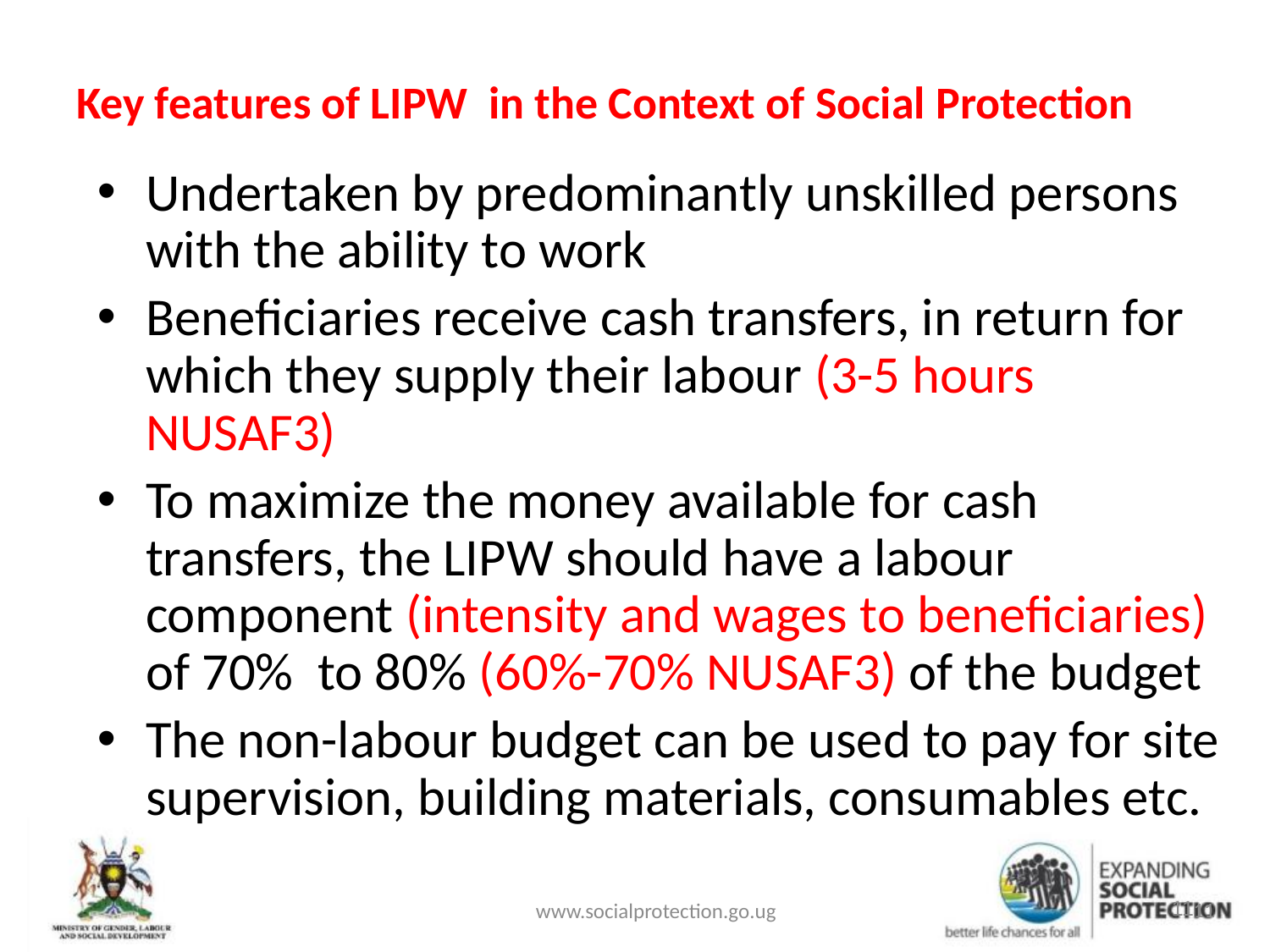

# Key features of LIPW  in the Context of Social Protection
Undertaken by predominantly unskilled persons with the ability to work
Beneficiaries receive cash transfers, in return for which they supply their labour (3-5 hours NUSAF3)
To maximize the money available for cash transfers, the LIPW should have a labour component (intensity and wages to beneficiaries) of 70%  to 80% (60%-70% NUSAF3) of the budget
The non-labour budget can be used to pay for site supervision, building materials, consumables etc.
11